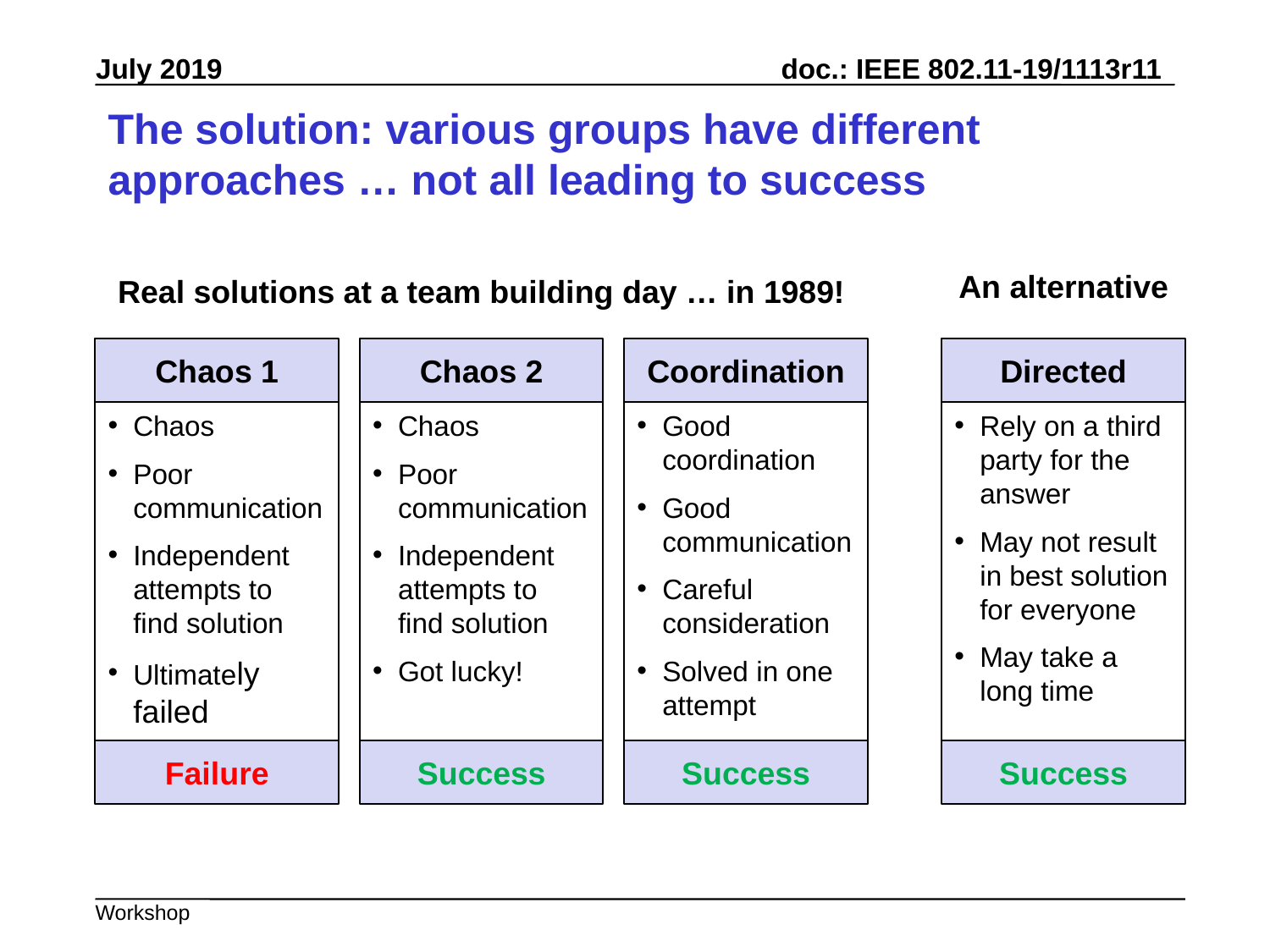

# The solution: various groups have different approaches … not all leading to success
An alternative
Real solutions at a team building day … in 1989!
Chaos 1
Chaos 2
Coordination
Directed
Chaos
Poor communication
Independent  attempts to find solution
Ultimately failed
Chaos
Poor communication
Independent attempts to find solution
Got lucky!
Good coordination
Good communication
Careful consideration
Solved in one attempt
Rely on a third party for the answer
May not result in best solution for everyone
May take a long time
Failure
Success
Success
Success